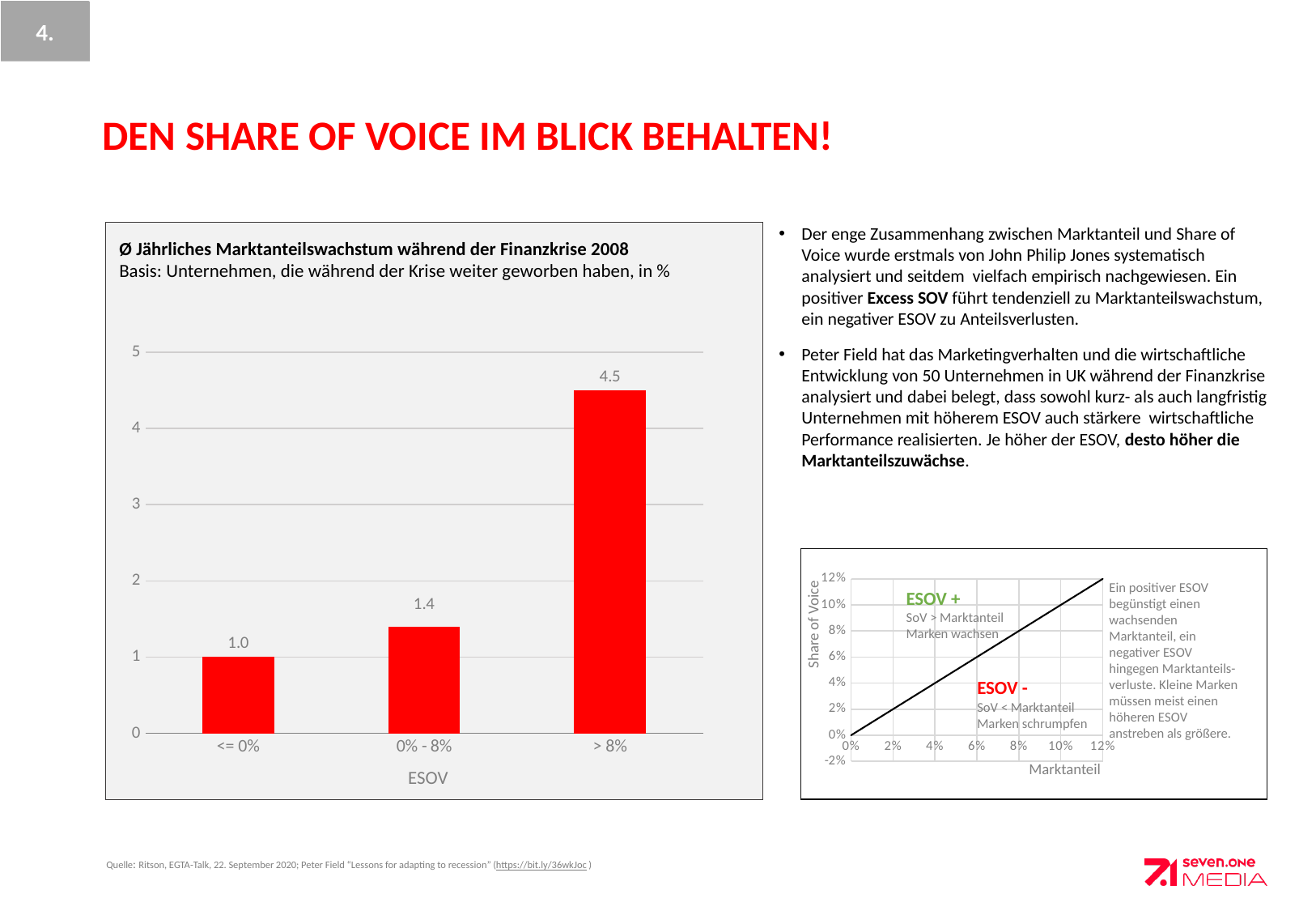

4.
# DEN SHARE OF VOICE IM BLICK BEHALTEN!

Der enge Zusammenhang zwischen Marktanteil und Share of Voice wurde erstmals von John Philip Jones systematisch analysiert und seitdem  vielfach empirisch nachgewiesen. Ein positiver Excess SOV führt tendenziell zu Marktanteilswachstum, ein negativer ESOV zu Anteilsverlusten.
Peter Field hat das Marketingverhalten und die wirtschaftliche Entwicklung von 50 Unternehmen in UK während der Finanzkrise analysiert und dabei belegt, dass sowohl kurz- als auch langfristig Unternehmen mit höherem ESOV auch stärkere  wirtschaftliche Performance realisierten. Je höher der ESOV, desto höher die Marktanteilszuwächse.
Ø Jährliches Marktanteilswachstum während der Finanzkrise 2008
Basis: Unternehmen, die während der Krise weiter geworben haben, in %

### Chart

| Category | Marktanteil |
|---|---|
| <= 0% | 1.0 |
| 0% - 8% | 1.4 |
| > 8% | 4.5 |

### Chart

| Category | Spalte3 |
|---|---|
| 0 | 0.0 |
| 0.02 | 0.02 |
| 0.04 | 0.04 |
| 0.06 | 0.06 |
| 0.08 | 0.08 |
| 0.1 | 0.1 |
| 0.12 | 0.12 |
Ein positiver ESOV begünstigt einen wachsenden Marktanteil, ein negativer ESOV hingegen Marktanteils-verluste. Kleine Marken müssen meist einen höheren ESOV anstreben als größere.
ESOV +
SoV > Marktanteil
Marken wachsen
Share of Voice
ESOV -
SoV < Marktanteil
Marken schrumpfen
Marktanteil
ESOV
Quelle: Ritson, EGTA-Talk, 22. September 2020; Peter Field “Lessons for adapting to recession” (https://bit.ly/36wkJoc )